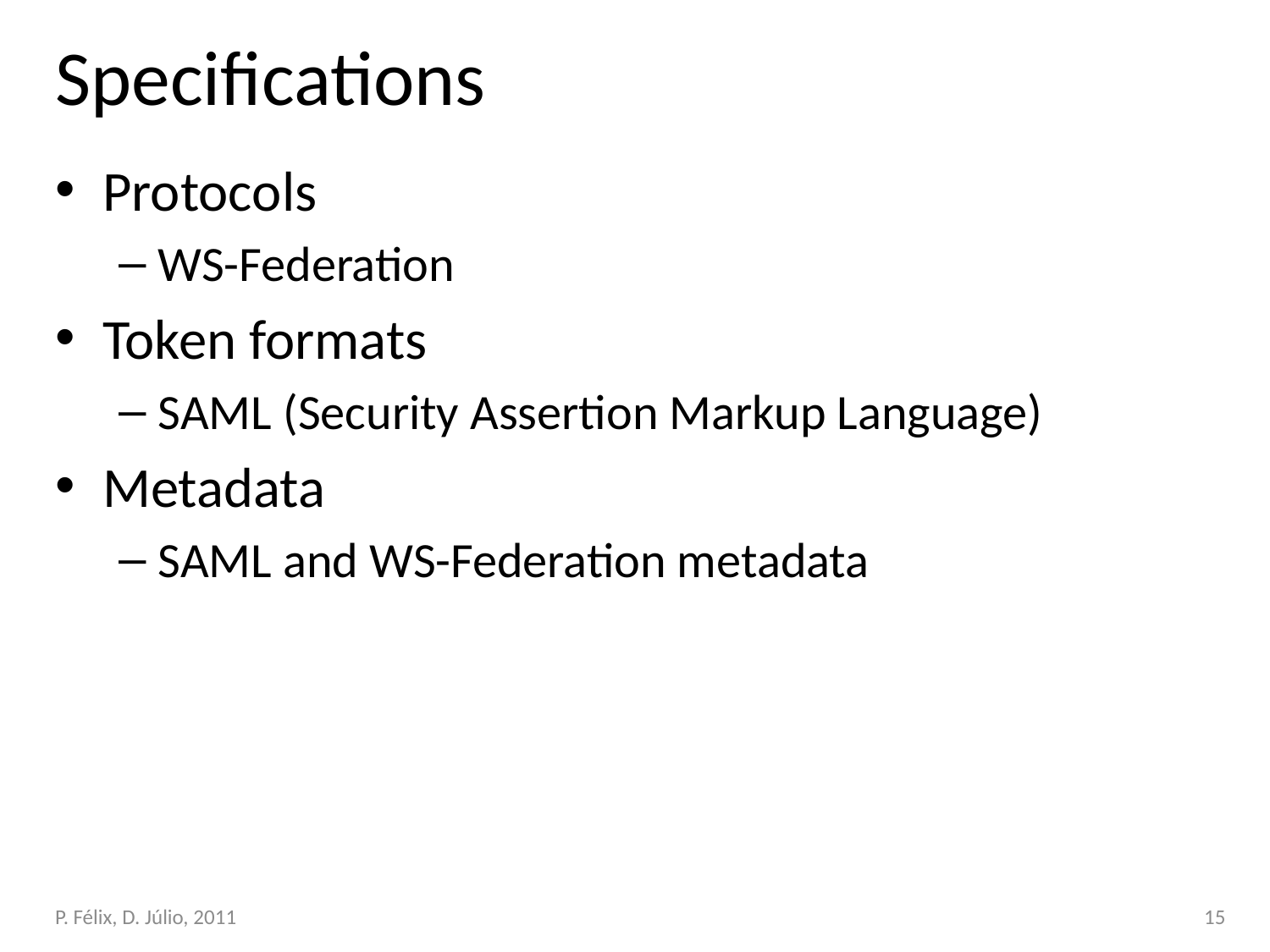

# Specifications
Protocols
WS-Federation
Token formats
SAML (Security Assertion Markup Language)
Metadata
SAML and WS-Federation metadata
P. Félix, D. Júlio, 2011
15